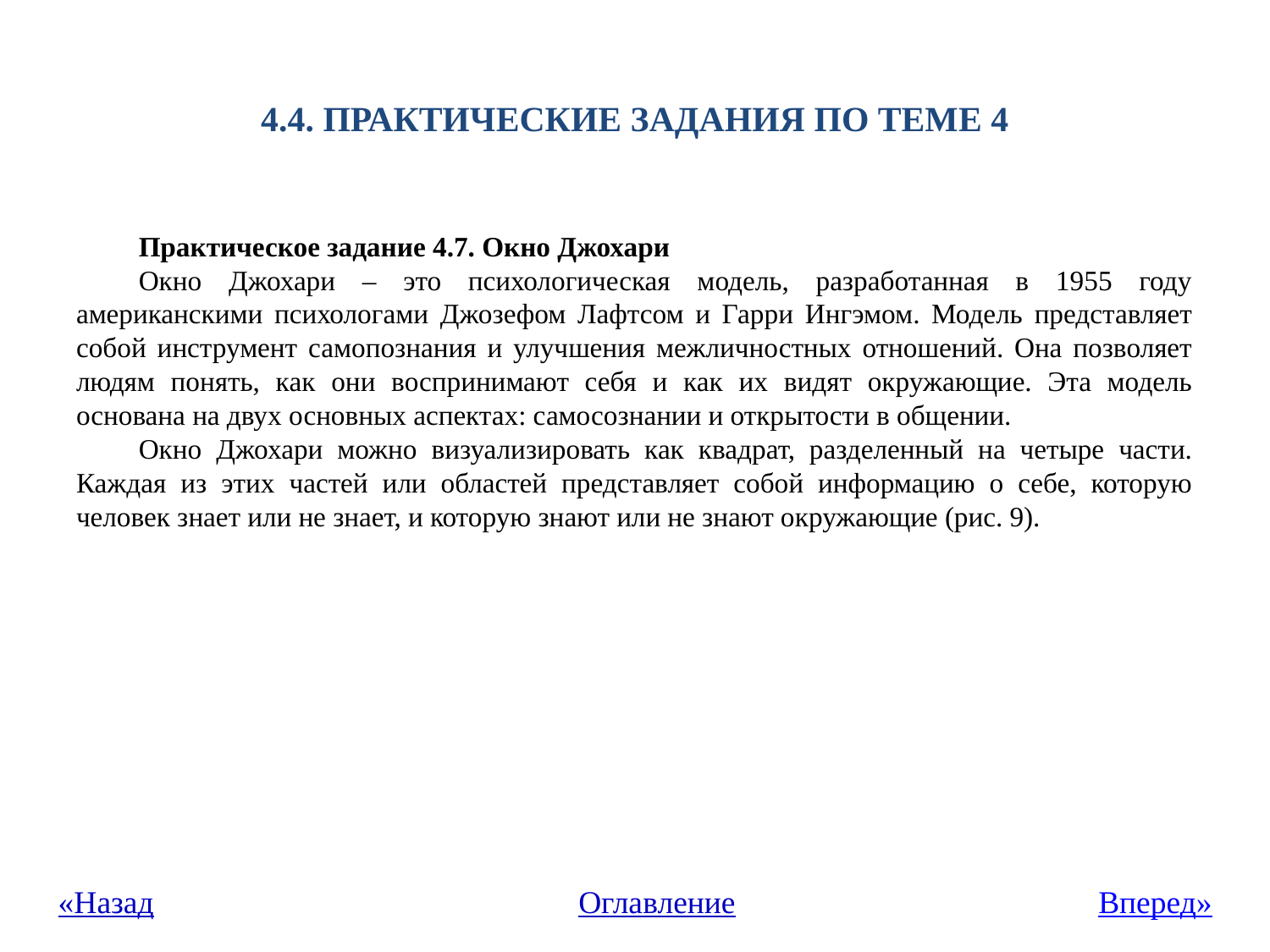

# 4.4. Практические задания по теме 4
Практическое задание 4.7. Окно Джохари
Окно Джохари – это психологическая модель, разработанная в 1955 году американскими психологами Джозефом Лафтсом и Гарри Ингэмом. Модель представляет собой инструмент самопознания и улучшения межличностных отношений. Она позволяет людям понять, как они воспринимают себя и как их видят окружающие. Эта модель основана на двух основных аспектах: самосознании и открытости в общении.
Окно Джохари можно визуализировать как квадрат, разделенный на четыре части. Каждая из этих частей или областей представляет собой информацию о себе, которую человек знает или не знает, и которую знают или не знают окружающие (рис. 9).

«Назад
Оглавление
Вперед»